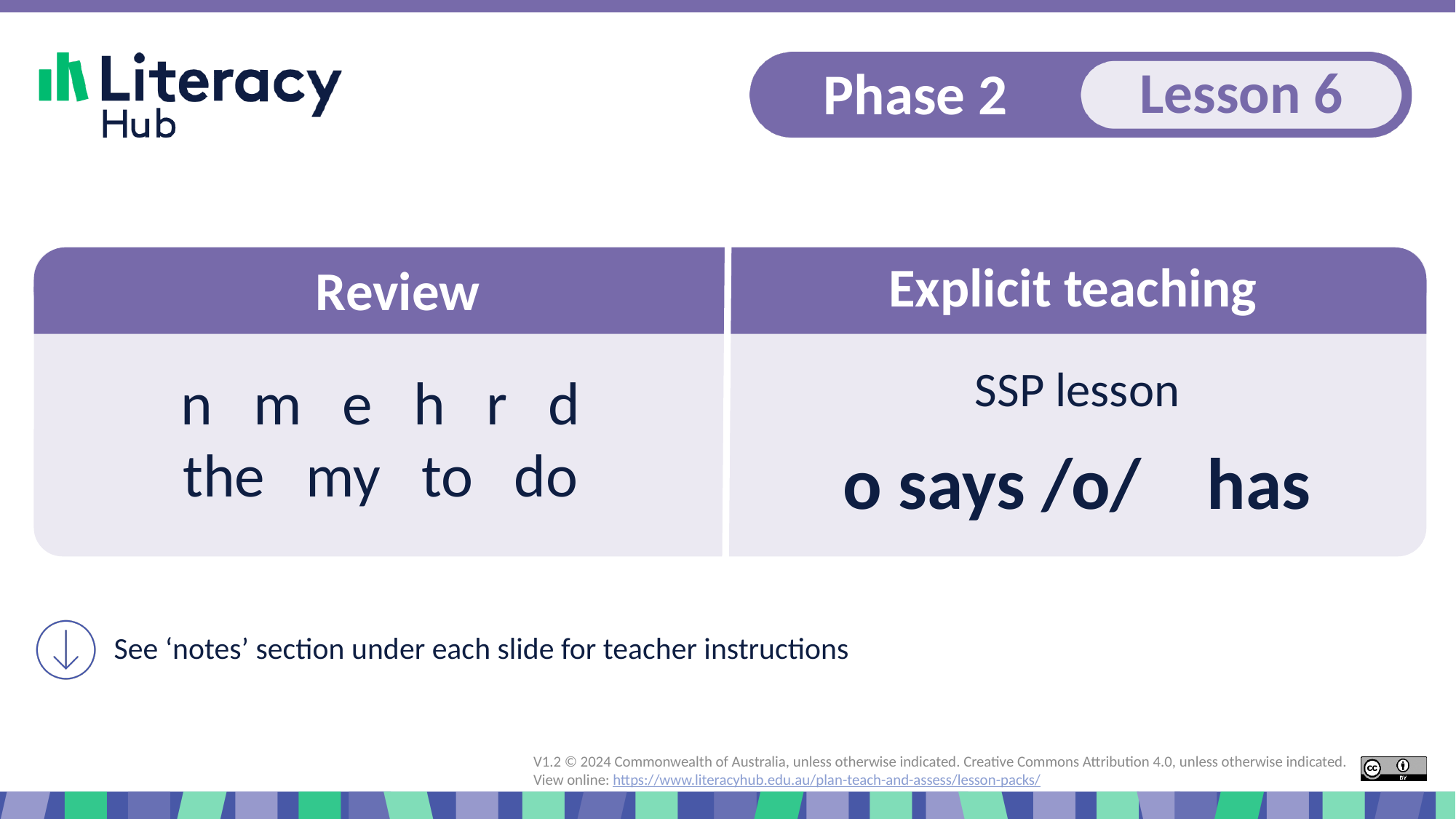

Explicit teaching
# Review
n   m   e   h   r   d
the   my   to   do
SSP lesson
o says /o/    has